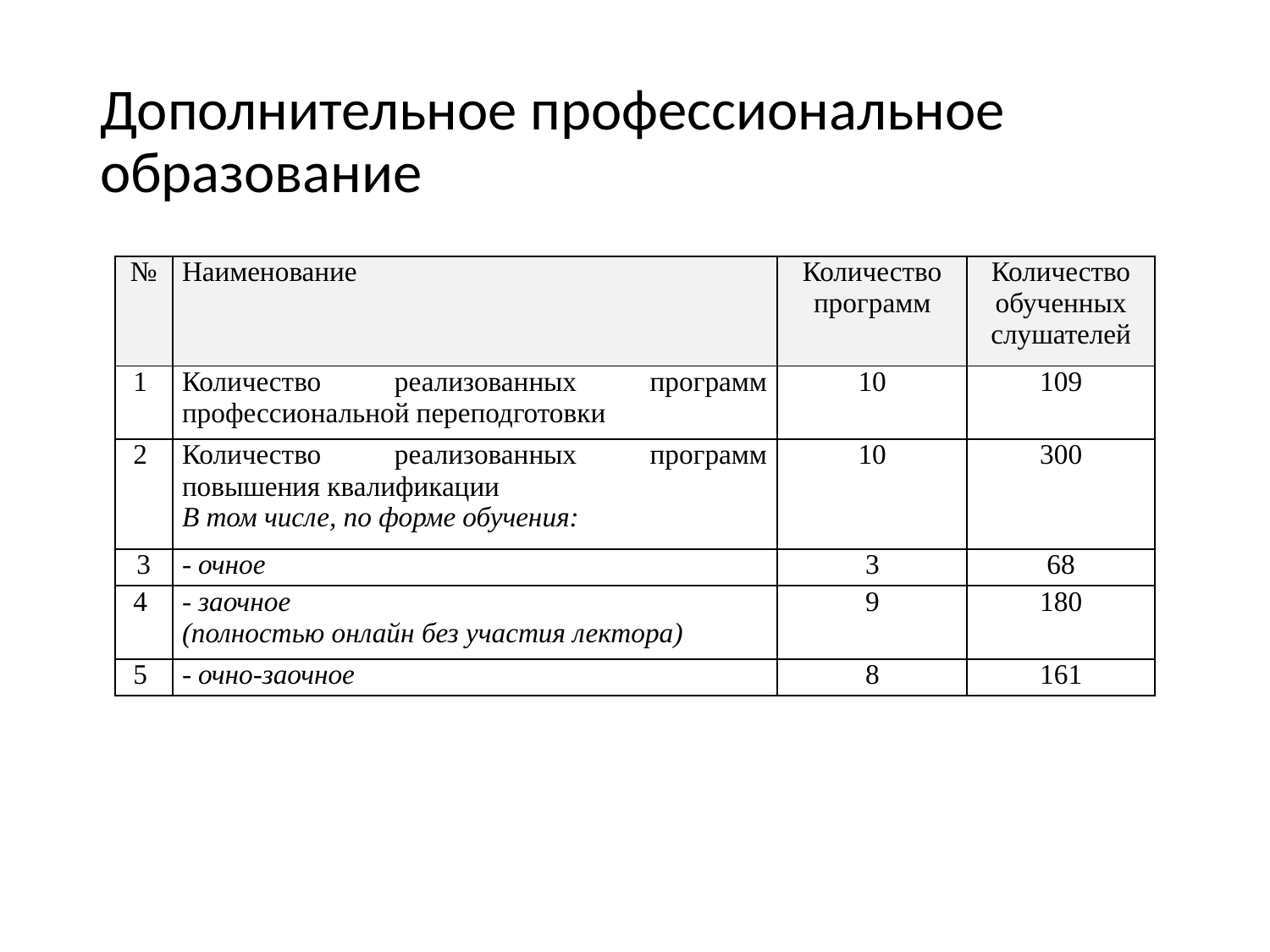

# Дополнительное профессиональное образование
| № | Наименование | Количество программ | Количество обученных слушателей |
| --- | --- | --- | --- |
| 1 | Количество реализованных программ профессиональной переподготовки | 10 | 109 |
| 2 | Количество реализованных программ повышения квалификации В том числе, по форме обучения: | 10 | 300 |
| 3 | - очное | 3 | 68 |
| 4 | - заочное (полностью онлайн без участия лектора) | 9 | 180 |
| 5 | - очно-заочное | 8 | 161 |